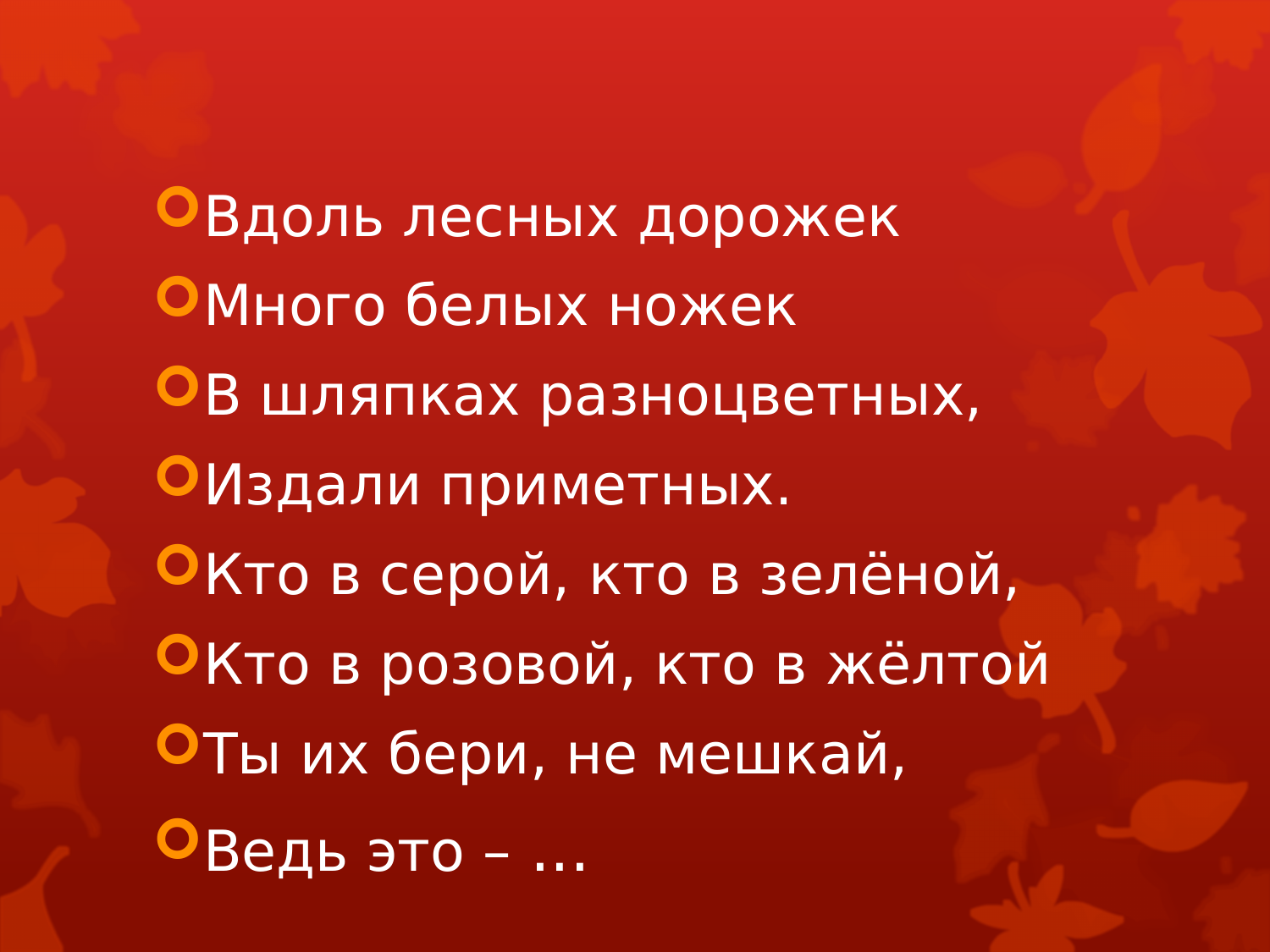

#
Вдоль лесных дорожек
Много белых ножек
В шляпках разноцветных,
Издали приметных.
Кто в серой, кто в зелёной,
Кто в розовой, кто в жёлтой
Ты их бери, не мешкай,
Ведь это – ...